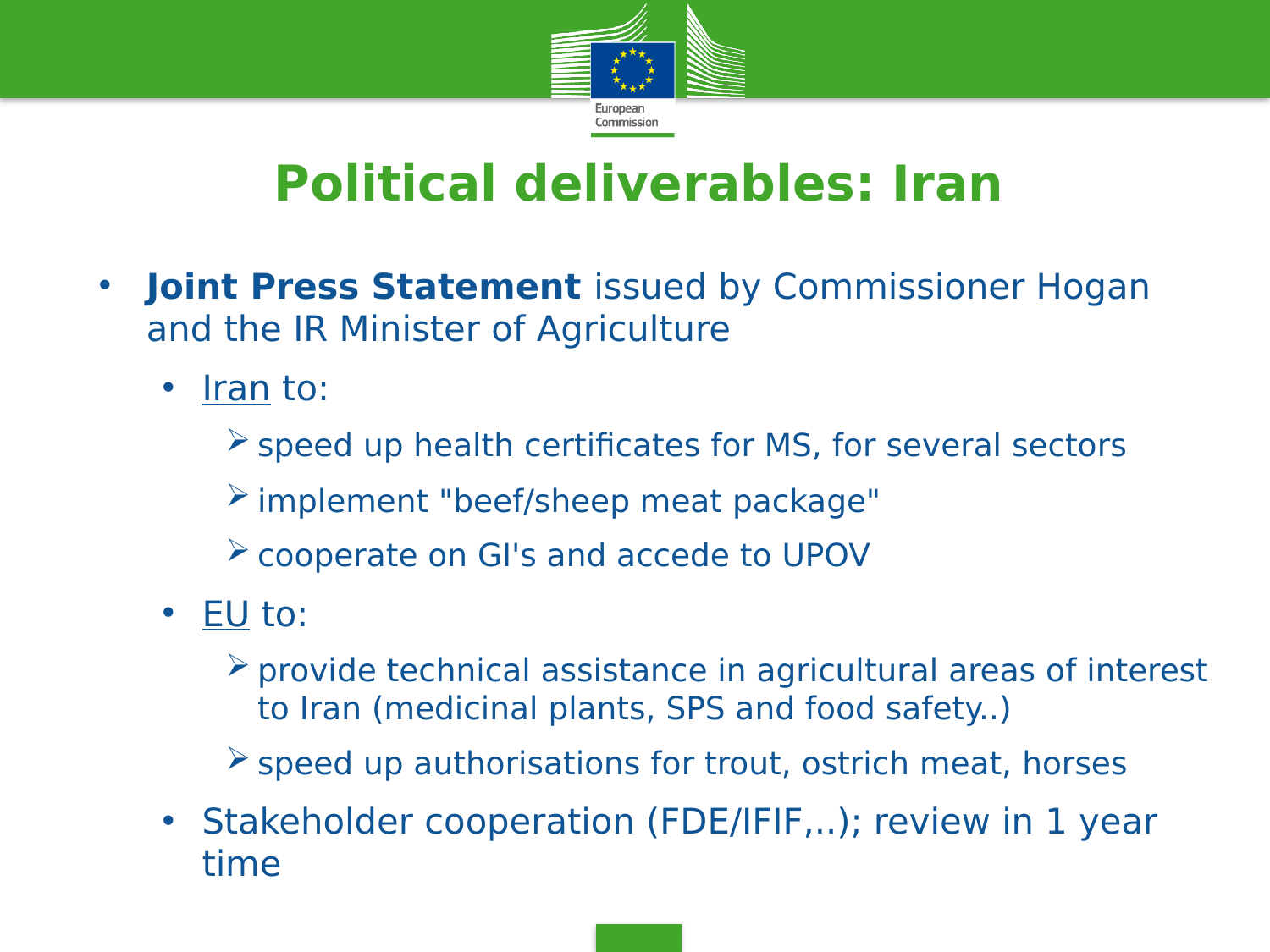

# Political deliverables: Iran

Joint Press Statement issued by Commissioner Hogan and the IR Minister of Agriculture
Iran to:
speed up health certificates for MS, for several sectors
implement "beef/sheep meat package"
cooperate on GI's and accede to UPOV
EU to:
provide technical assistance in agricultural areas of interest to Iran (medicinal plants, SPS and food safety..)
speed up authorisations for trout, ostrich meat, horses
Stakeholder cooperation (FDE/IFIF,..); review in 1 year time

Importance of international standards with regards to import rules

Agricultural cooperation both with Saudi Arabia and the GCC

EU exports of meat and pending applications from Member States